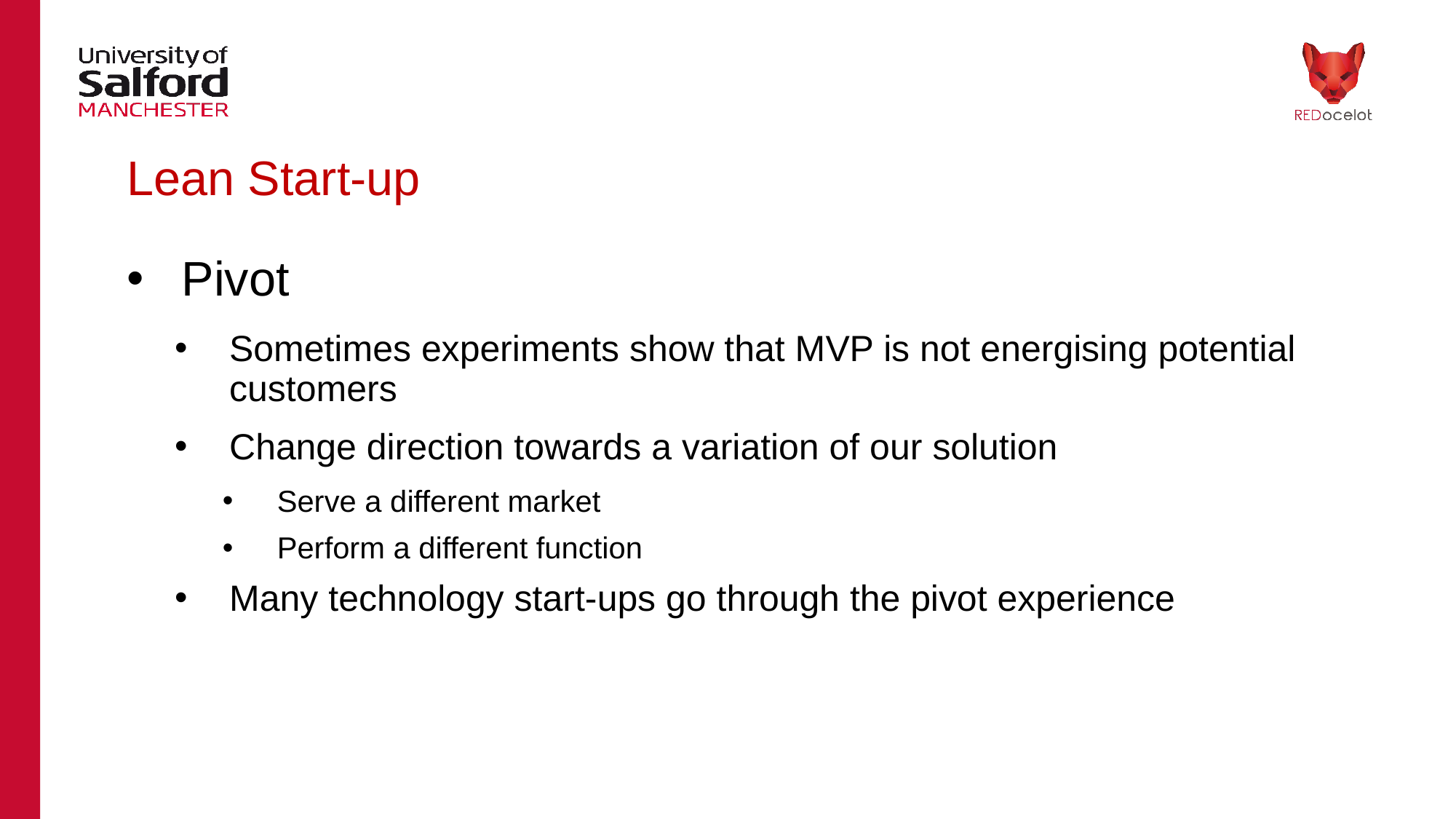

# Lean Start-up
Pivot
Sometimes experiments show that MVP is not energising potential customers
Change direction towards a variation of our solution
Serve a different market
Perform a different function
Many technology start-ups go through the pivot experience